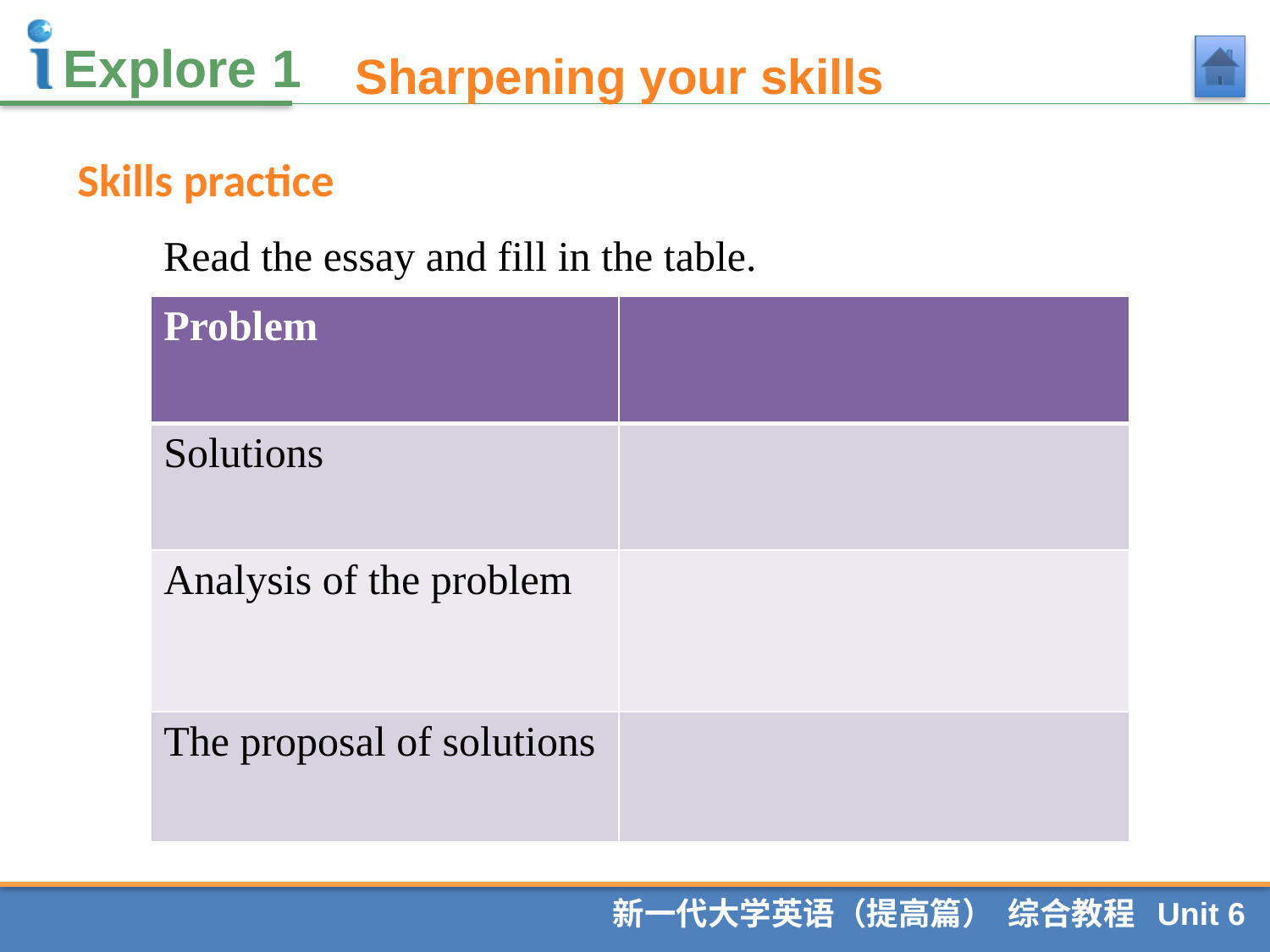

Sharpening your skills
Skills practice
Read the essay and fill in the table.

| Problem |  |
| --- | --- |
| Solutions |  |
| Analysis of the problem |  |
| The proposal of solutions |  |